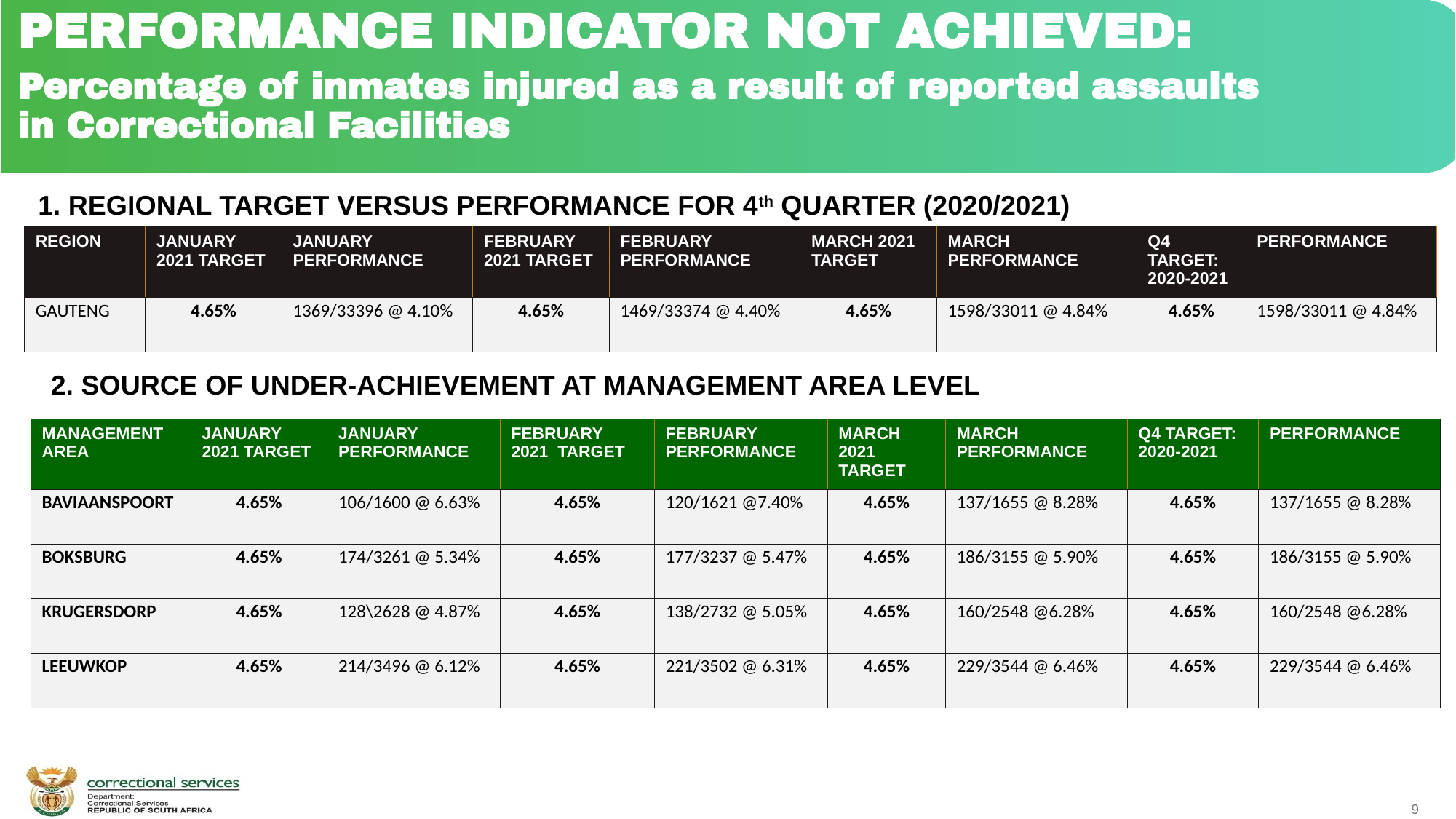

PERFORMANCE INDICATOR NOT ACHIEVED:
Percentage of inmates injured as a result of reported assaults in Correctional Facilities

1. REGIONAL TARGET VERSUS PERFORMANCE FOR 4th QUARTER (2020/2021)
| REGION | JANUARY 2021 TARGET | JANUARY PERFORMANCE | FEBRUARY 2021 TARGET | FEBRUARY PERFORMANCE | MARCH 2021 TARGET | MARCH PERFORMANCE | Q4 TARGET: 2020-2021 | PERFORMANCE |
| --- | --- | --- | --- | --- | --- | --- | --- | --- |
| GAUTENG | 4.65% | 1369/33396 @ 4.10% | 4.65% | 1469/33374 @ 4.40% | 4.65% | 1598/33011 @ 4.84% | 4.65% | 1598/33011 @ 4.84% |
     2. SOURCE OF UNDER-ACHIEVEMENT AT MANAGEMENT AREA LEVEL
| MANAGEMENT AREA | JANUARY 2021 TARGET | JANUARY PERFORMANCE | FEBRUARY 2021 TARGET | FEBRUARY PERFORMANCE | MARCH 2021 TARGET | MARCH PERFORMANCE | Q4 TARGET: 2020-2021 | PERFORMANCE |
| --- | --- | --- | --- | --- | --- | --- | --- | --- |
| BAVIAANSPOORT | 4.65% | 106/1600 @ 6.63% | 4.65% | 120/1621 @7.40% | 4.65% | 137/1655 @ 8.28% | 4.65% | 137/1655 @ 8.28% |
| BOKSBURG | 4.65% | 174/3261 @ 5.34% | 4.65% | 177/3237 @ 5.47% | 4.65% | 186/3155 @ 5.90% | 4.65% | 186/3155 @ 5.90% |
| KRUGERSDORP | 4.65% | 128\2628 @ 4.87% | 4.65% | 138/2732 @ 5.05% | 4.65% | 160/2548 @6.28% | 4.65% | 160/2548 @6.28% |
| LEEUWKOP | 4.65% | 214/3496 @ 6.12% | 4.65% | 221/3502 @ 6.31% | 4.65% | 229/3544 @ 6.46% | 4.65% | 229/3544 @ 6.46% |